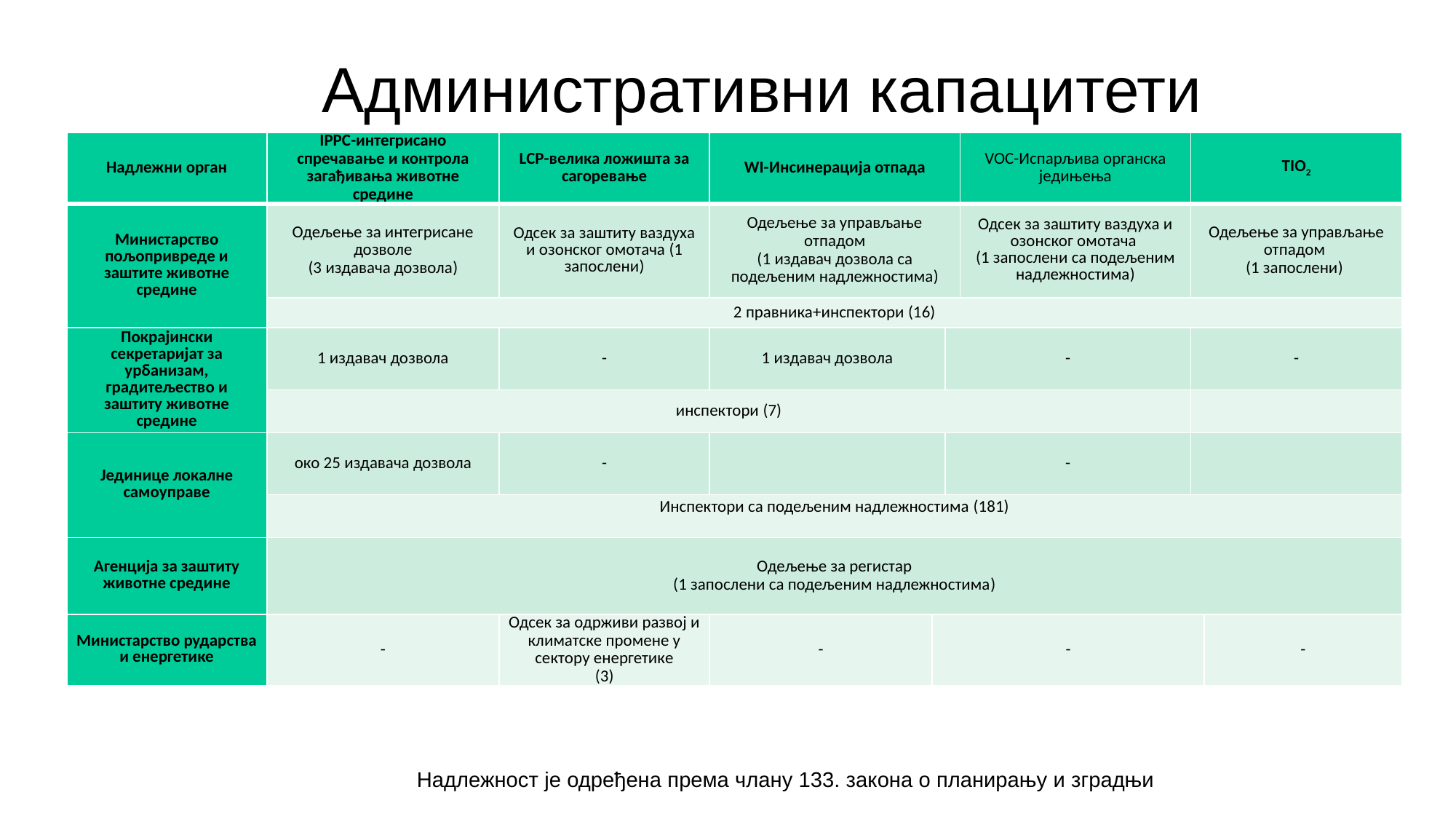

Административни капацитети
| Надлежни орган | IPPC-интегрисано спречавање и контрола загађивања животне средине | LCP-велика ложишта за сагоревање | WI-Инсинерација отпада |  |  | VOC-Испарљива органска једињења | TIO2 |  |
| --- | --- | --- | --- | --- | --- | --- | --- | --- |
| Министарство пољопривреде и заштите животне средине | Одељење за интегрисане дозволе (3 издавача дозвола) | Одсек за заштиту ваздуха и озонског омотача (1 запослени) | Одељење за управљање отпадом (1 издавач дозвола са подељеним надлежностима) |  |  | Одсек за заштиту ваздуха и озонског омотача (1 запослени са подељеним надлежностима) | Одељење за управљање отпадом (1 запослени) |  |
|  | 2 правника+инспектори (16) |  |  |  |  |  |  |  |
| Покрајински секретаријат за урбанизам, градитељество и заштиту животне средине | 1 издавач дозвола | - | 1 издавач дозвола |  | - |  | - |  |
|  | инспектори (7) |  |  |  |  |  |  |  |
| Јединице локалне самоуправе | око 25 издавача дозвола | - |  |  | - |  |  |  |
|  | Инспектори са подељеним надлежностима (181) |  |  |  |  |  |  |  |
| Агенција за заштиту животне средине | Одељење за регистар (1 запослени са подељеним надлежностима) |  |  |  |  |  |  |  |
| Министарство рударства и енергетике | - | Одсек за одрживи развој и климатске промене у сектору енергетике (3) | - | - |  |  |  | - |
                              Надлежност је одређена према члану 133. закона о планирању и зградњи